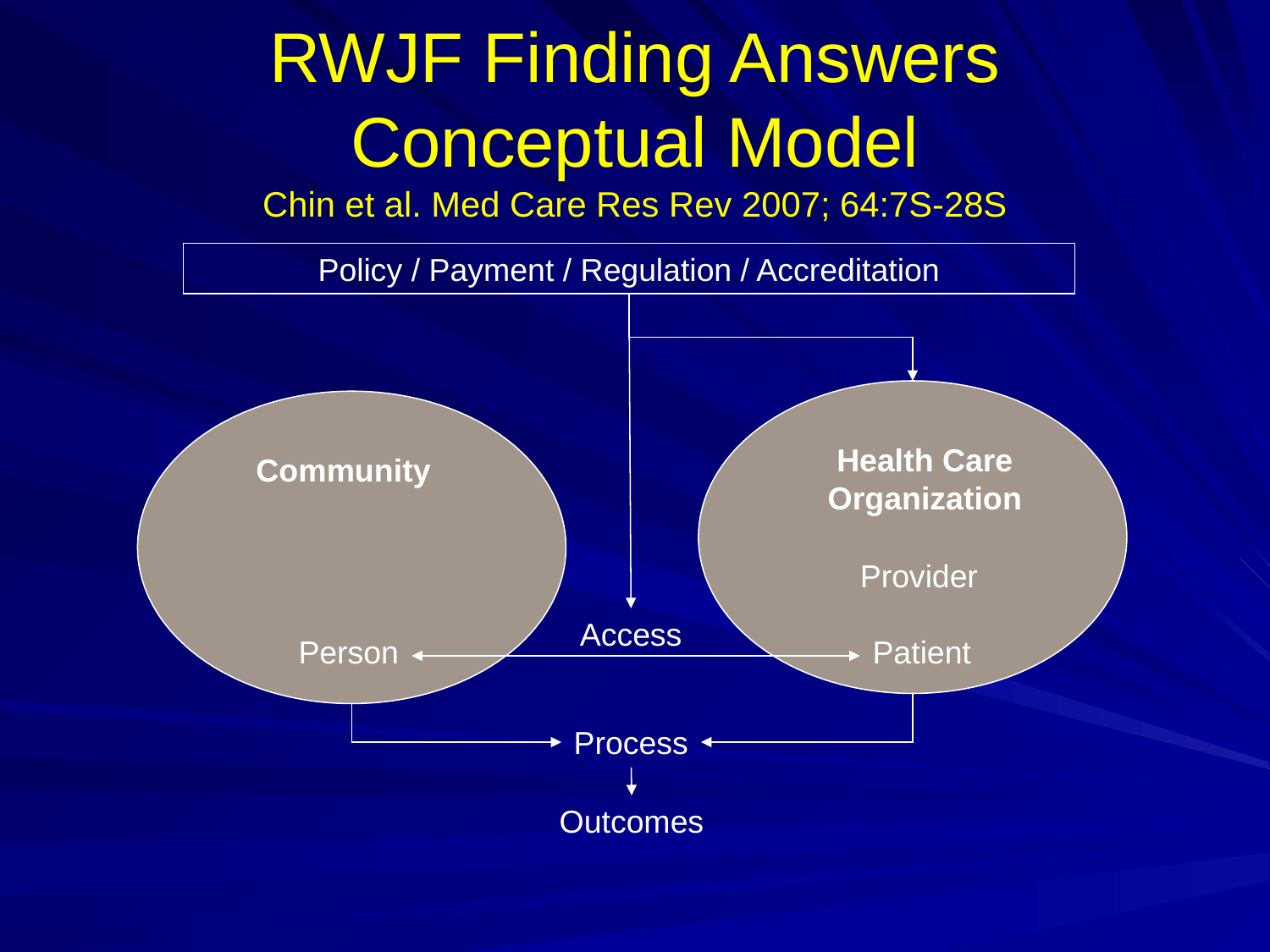

RWJF Finding Answers
Conceptual Model
Chin et al. Med Care Res Rev 2007; 64:7S-28S
Policy / Payment / Regulation / Accreditation

Health Care
Organization
Community
Provider
Access
Person
Patient
Process
Outcomes